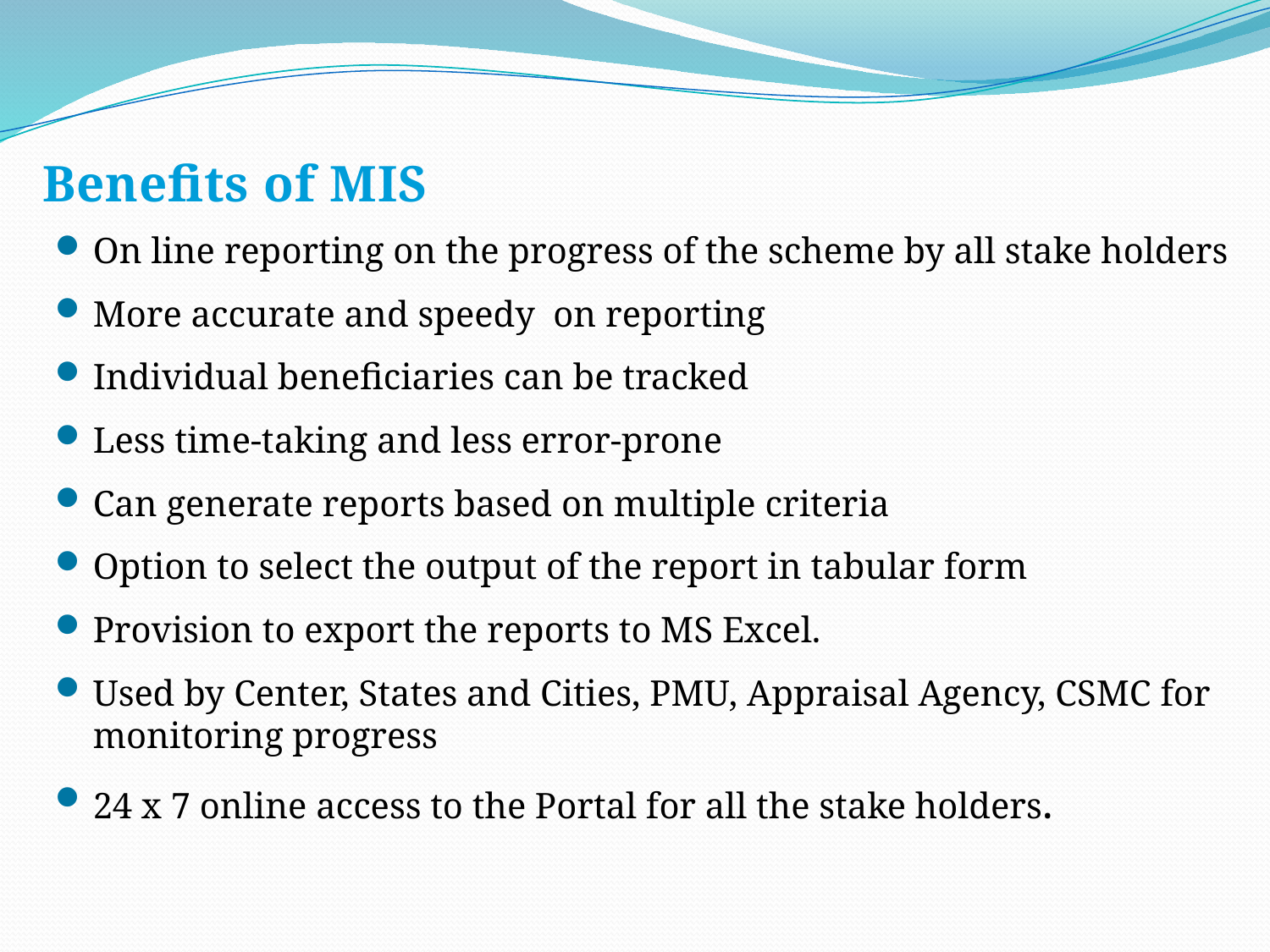

# Benefits of MIS
On line reporting on the progress of the scheme by all stake holders
More accurate and speedy  on reporting
Individual beneficiaries can be tracked
Less time-taking and less error-prone
Can generate reports based on multiple criteria
Option to select the output of the report in tabular form
Provision to export the reports to MS Excel.
Used by Center, States and Cities, PMU, Appraisal Agency, CSMC for monitoring progress
24 x 7 online access to the Portal for all the stake holders.